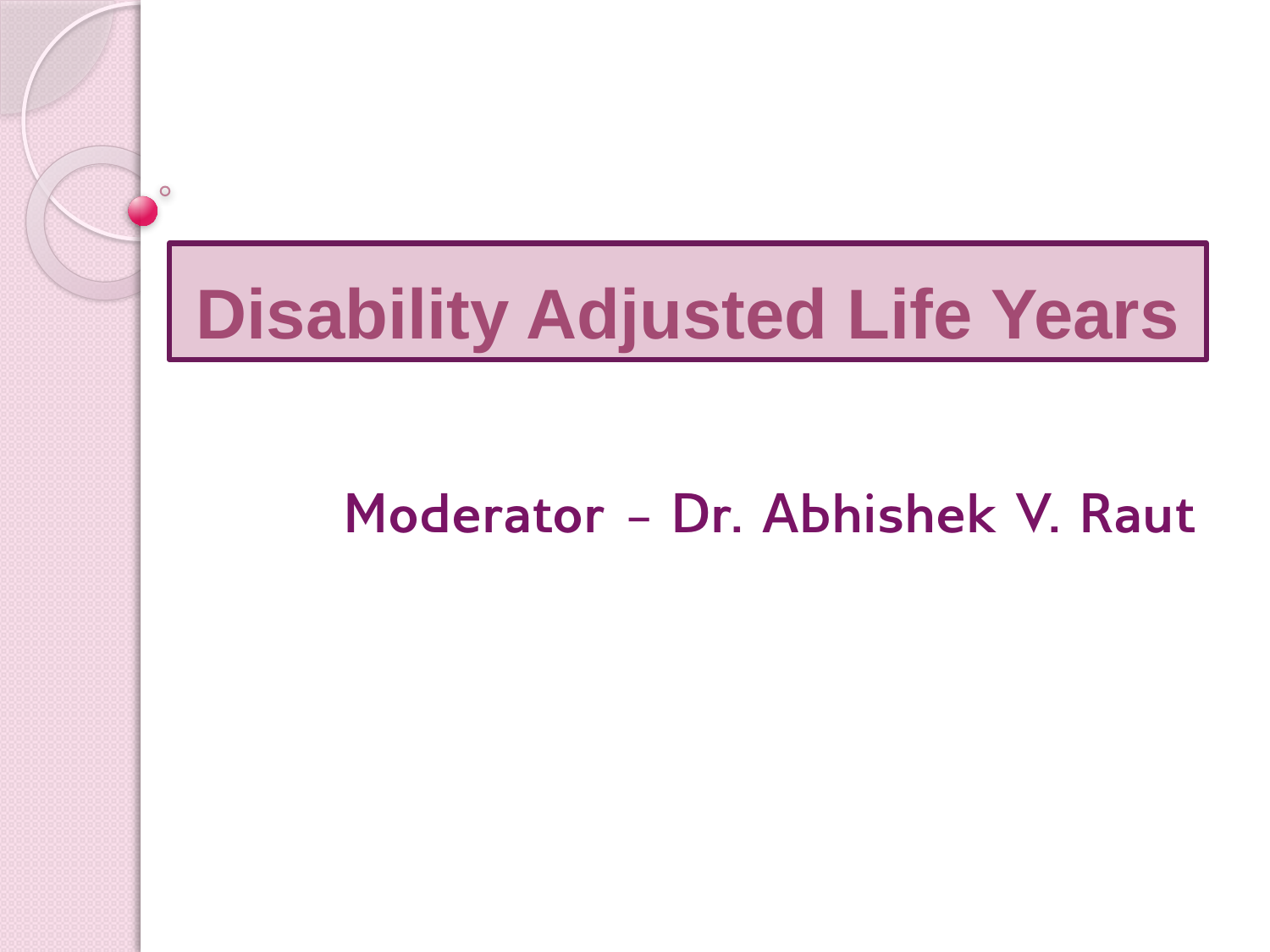

# Disability Adjusted Life Years
Moderator – Dr. Abhishek V. Raut